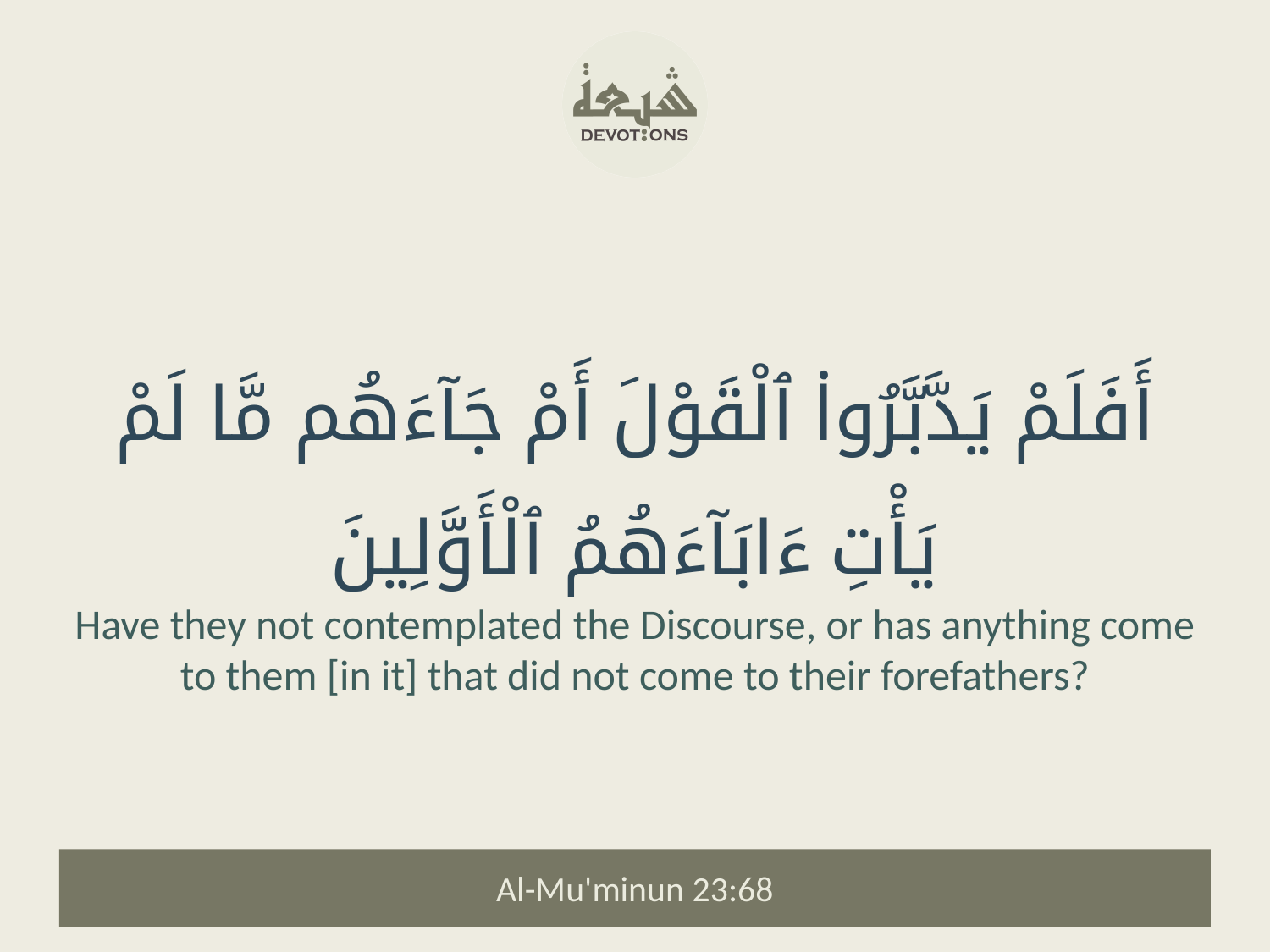

أَفَلَمْ يَدَّبَّرُوا۟ ٱلْقَوْلَ أَمْ جَآءَهُم مَّا لَمْ يَأْتِ ءَابَآءَهُمُ ٱلْأَوَّلِينَ
Have they not contemplated the Discourse, or has anything come to them [in it] that did not come to their forefathers?
Al-Mu'minun 23:68